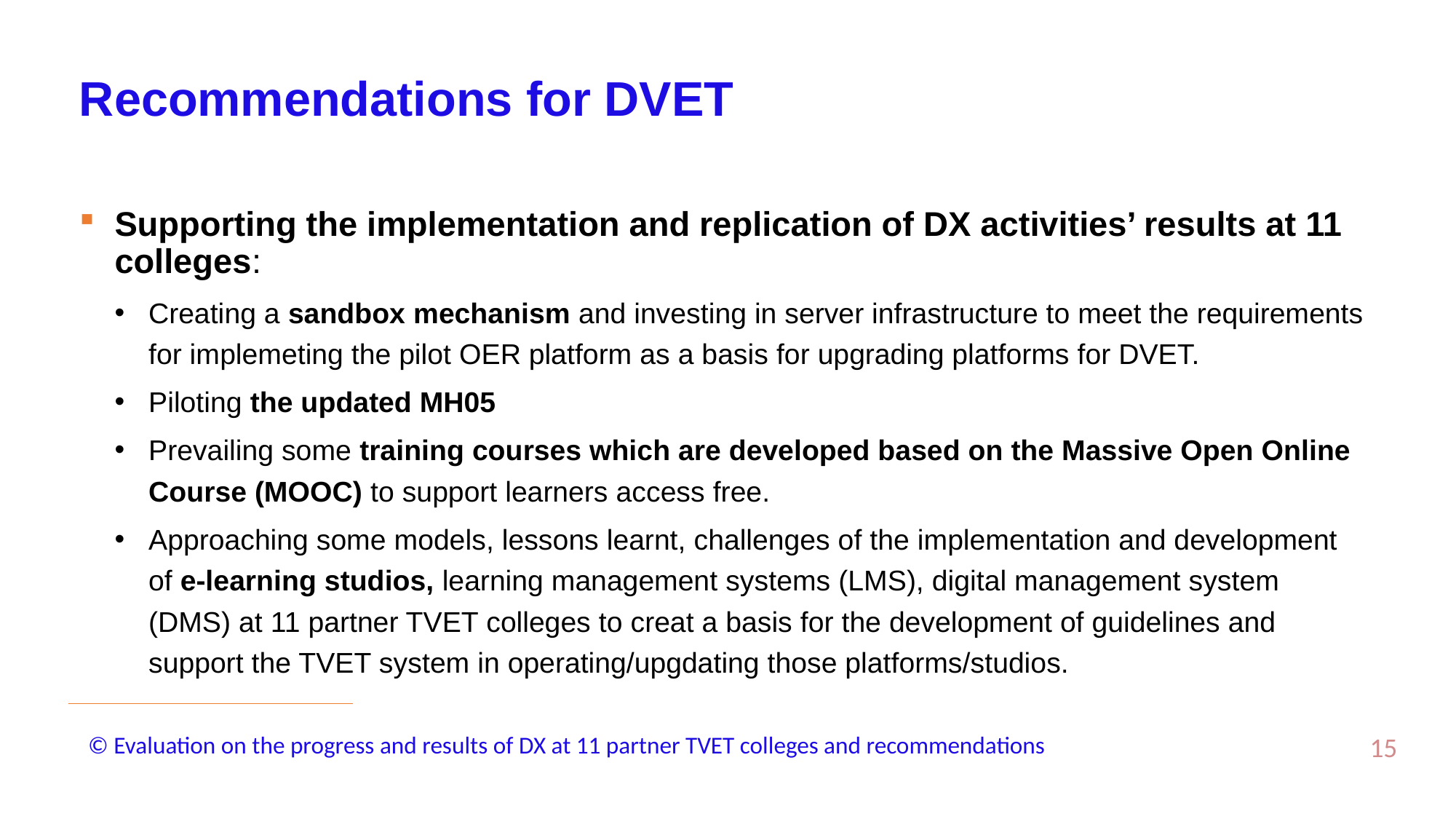

# Recommendations for DVET
Supporting the implementation and replication of DX activities’ results at 11 colleges:
Creating a sandbox mechanism and investing in server infrastructure to meet the requirements for implemeting the pilot OER platform as a basis for upgrading platforms for DVET.
Piloting the updated MH05
Prevailing some training courses which are developed based on the Massive Open Online Course (MOOC) to support learners access free.
Approaching some models, lessons learnt, challenges of the implementation and development of e-learning studios, learning management systems (LMS), digital management system (DMS) at 11 partner TVET colleges to creat a basis for the development of guidelines and support the TVET system in operating/upgdating those platforms/studios.

15